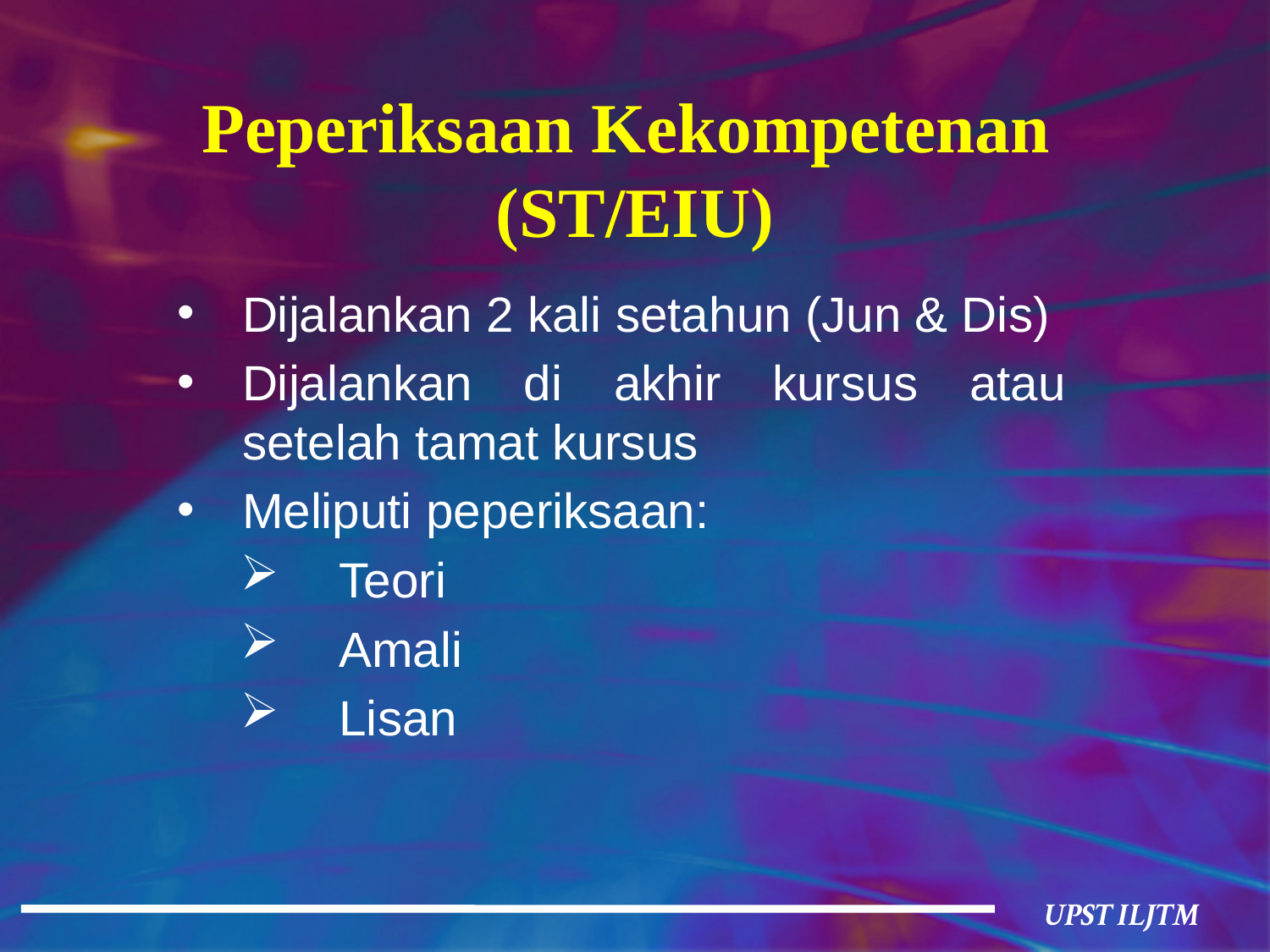

# Peperiksaan Kekompetenan (ST/EIU)
Dijalankan 2 kali setahun (Jun & Dis)
Dijalankan di akhir kursus atau setelah tamat kursus
Meliputi peperiksaan:
Teori
Amali
Lisan
UPST ILJTM